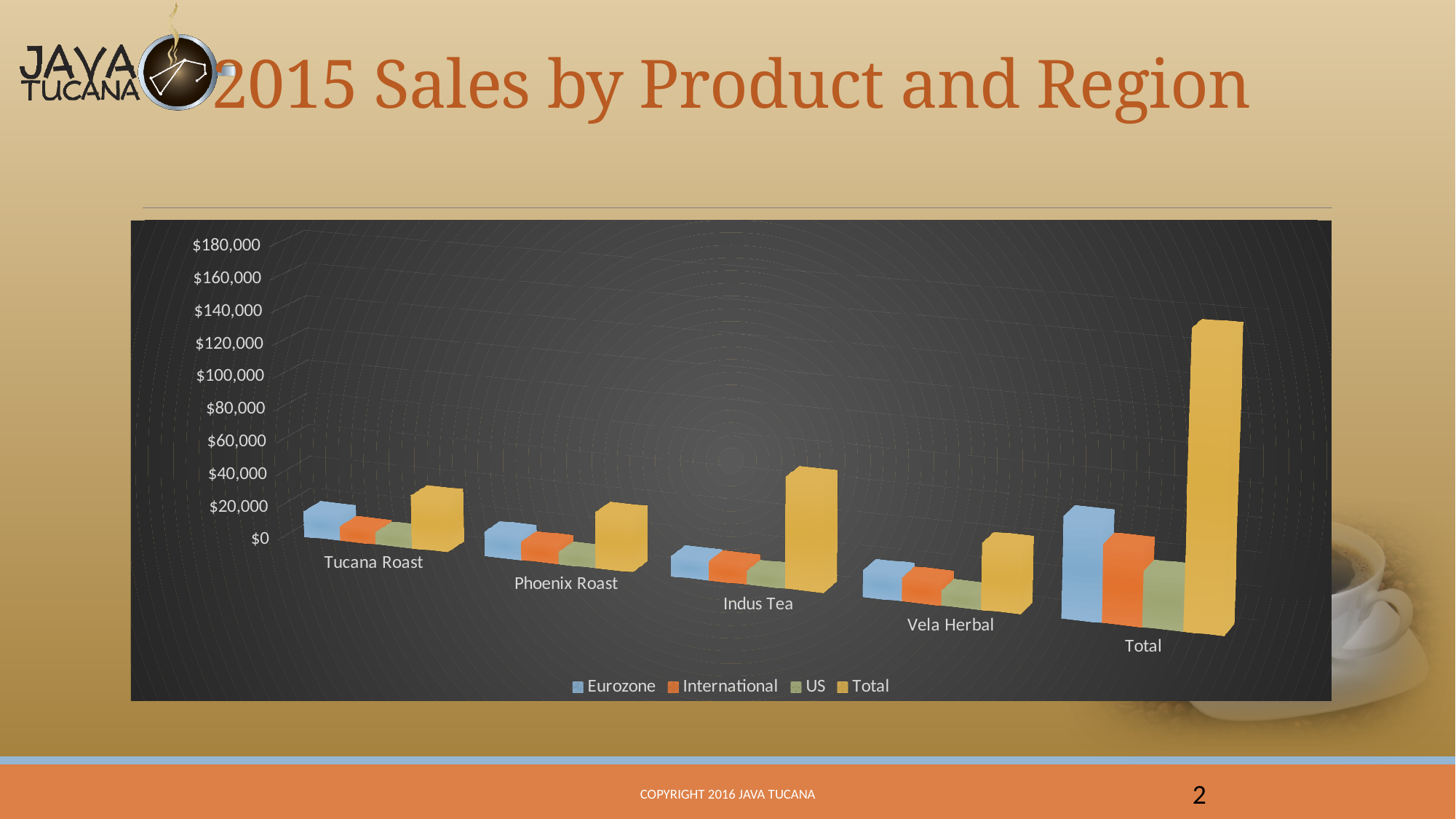

# 2015 Sales by Product and Region

[unsupported chart]

Copyright 2016 Java Tucana
2